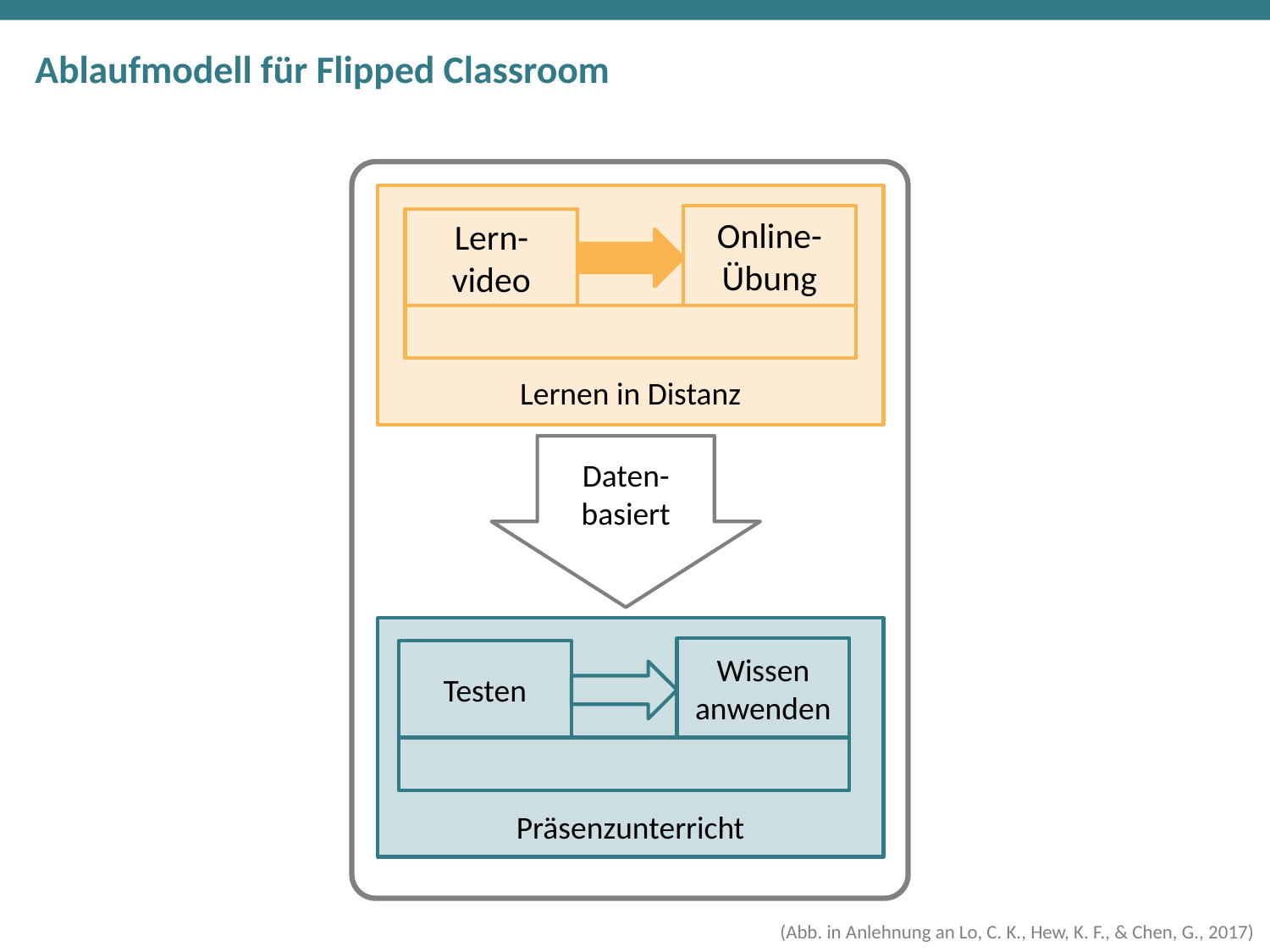

# Ablaufmodell für Flipped Classroom

Online-Diskussion

Lernen in Distanz
Online-Übung
Lern-video

Daten-basiert

Vorführen und Feedback geben

Präsenzunterricht
Wissen anwenden
Testen

(Abb. in Anlehnung an Lo, C. K., Hew, K. F., & Chen, G., 2017)